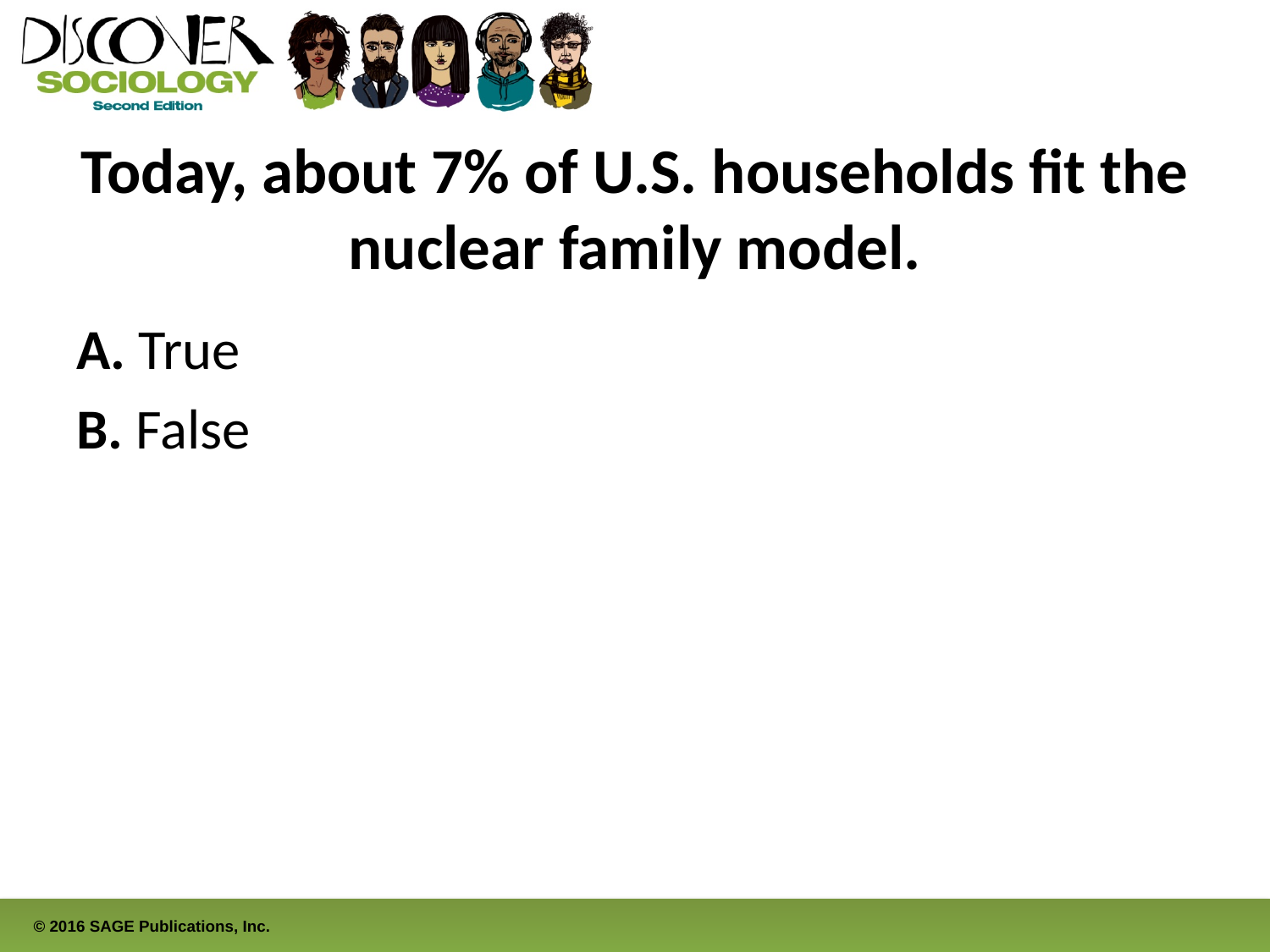

# Today, about 7% of U.S. households fit the nuclear family model.
A. True
B. False